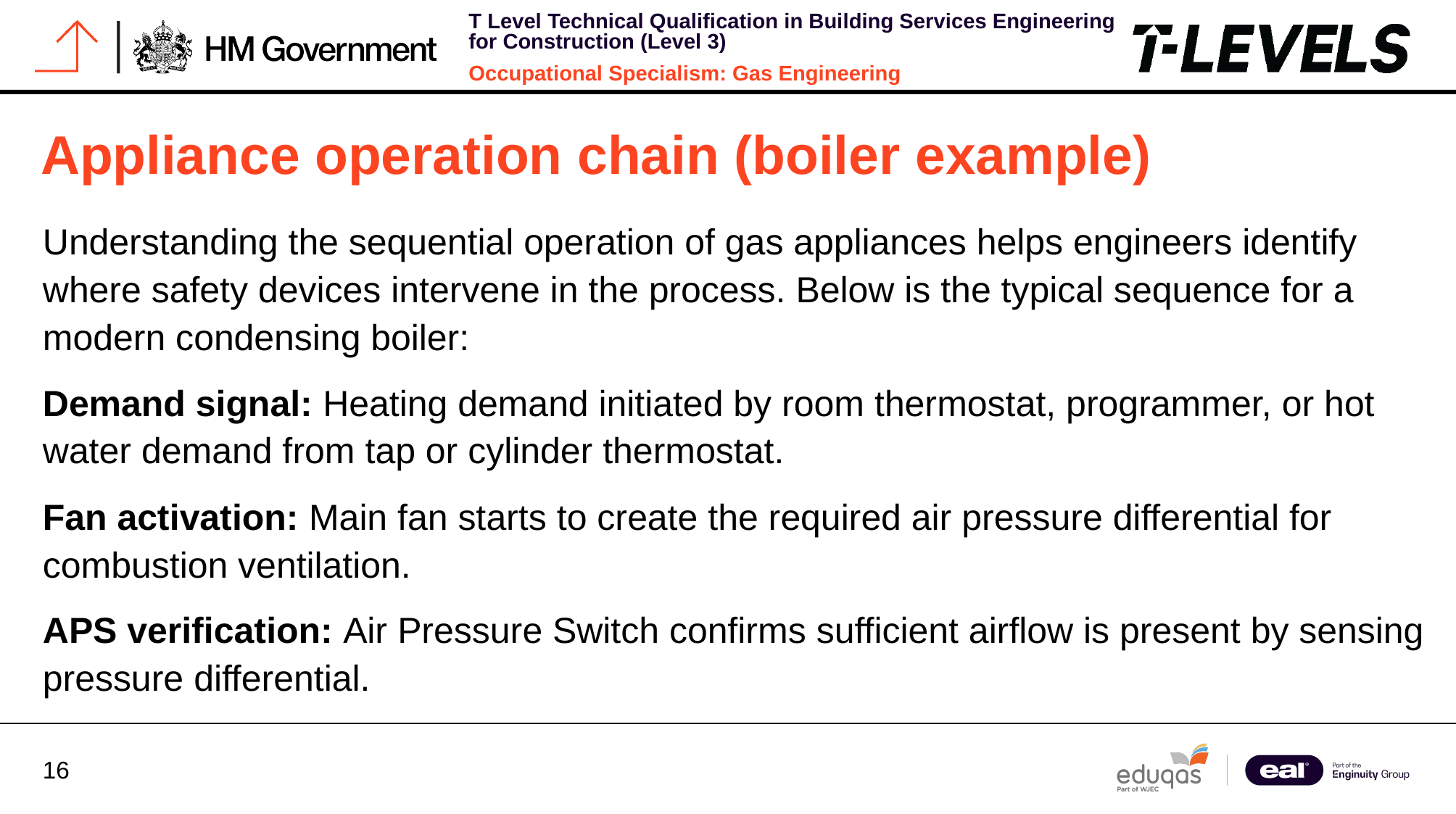

# Appliance operation chain (boiler example)
Understanding the sequential operation of gas appliances helps engineers identify where safety devices intervene in the process. Below is the typical sequence for a modern condensing boiler:
Demand signal: Heating demand initiated by room thermostat, programmer, or hot water demand from tap or cylinder thermostat.
Fan activation: Main fan starts to create the required air pressure differential for combustion ventilation.
APS verification: Air Pressure Switch confirms sufficient airflow is present by sensing pressure differential.